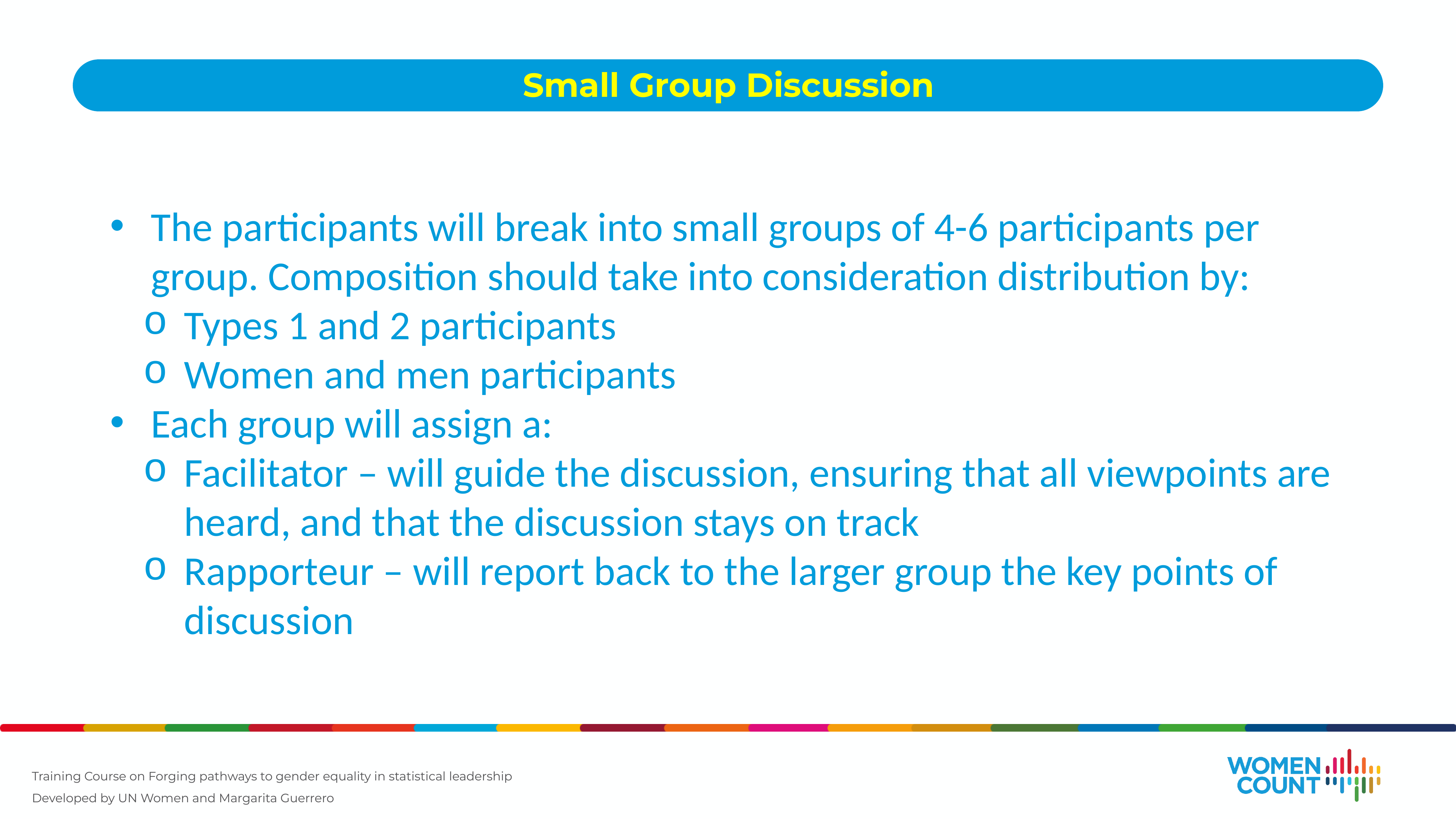

Small Group Discussion
The participants will break into small groups of 4-6 participants per group. Composition should take into consideration distribution by:
Types 1 and 2 participants
Women and men participants
Each group will assign a:
Facilitator – will guide the discussion, ensuring that all viewpoints are heard, and that the discussion stays on track
Rapporteur – will report back to the larger group the key points of discussion
Training Course on Forging pathways to gender equality in statistical leadership
Developed by UN Women and Margarita Guerrero